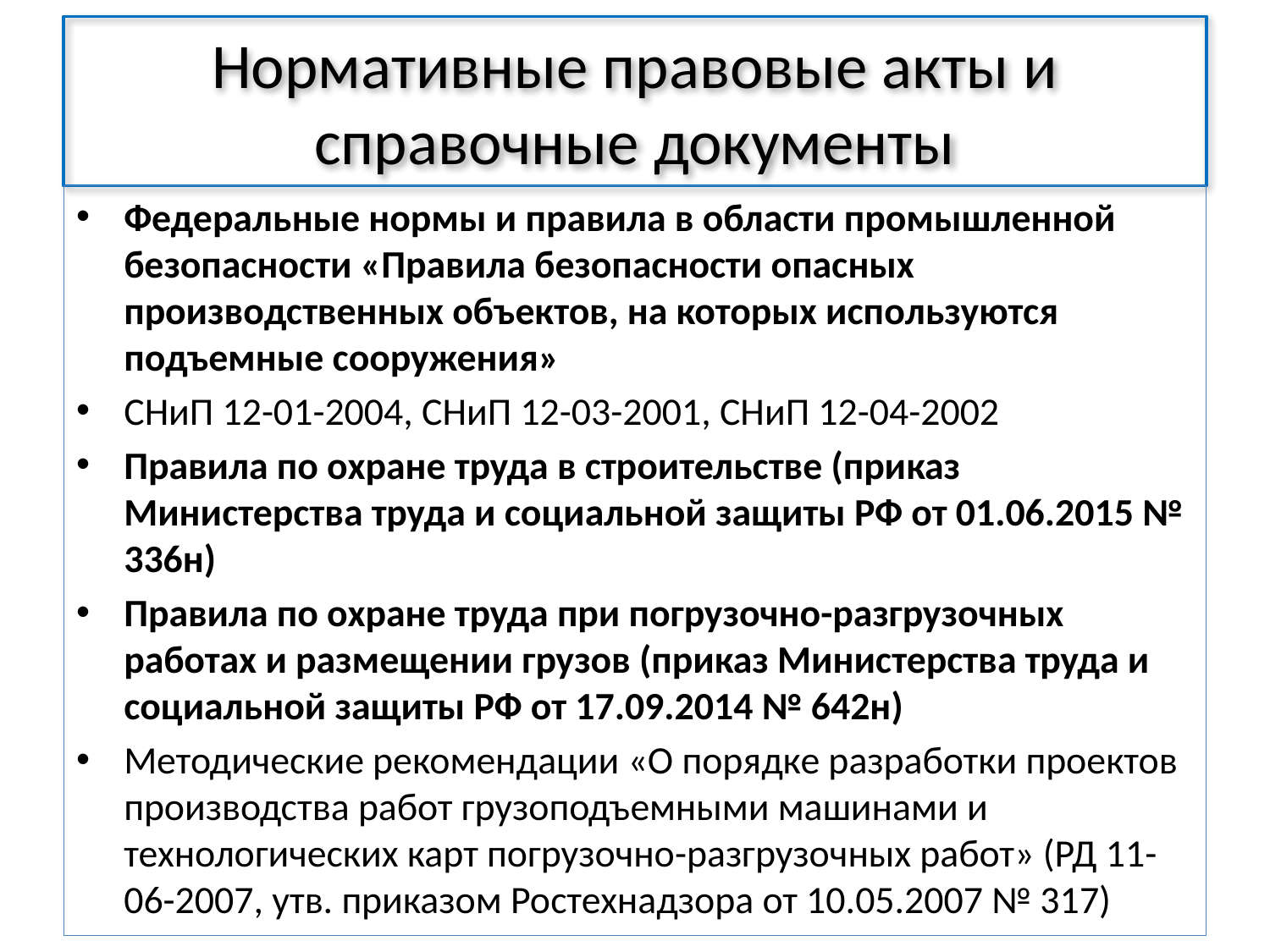

# Нормативные правовые акты и справочные документы
Федеральные нормы и правила в области промышленной безопасности «Правила безопасности опасных производственных объектов, на которых используются подъемные сооружения»
СНиП 12-01-2004, СНиП 12-03-2001, СНиП 12-04-2002
Правила по охране труда в строительстве (приказ Министерства труда и социальной защиты РФ от 01.06.2015 № 336н)
Правила по охране труда при погрузочно-разгрузочных работах и размещении грузов (приказ Министерства труда и социальной защиты РФ от 17.09.2014 № 642н)
Методические рекомендации «О порядке разработки проектов производства работ грузоподъемными машинами и технологических карт погрузочно-разгрузочных работ» (РД 11-06-2007, утв. приказом Ростехнадзора от 10.05.2007 № 317)